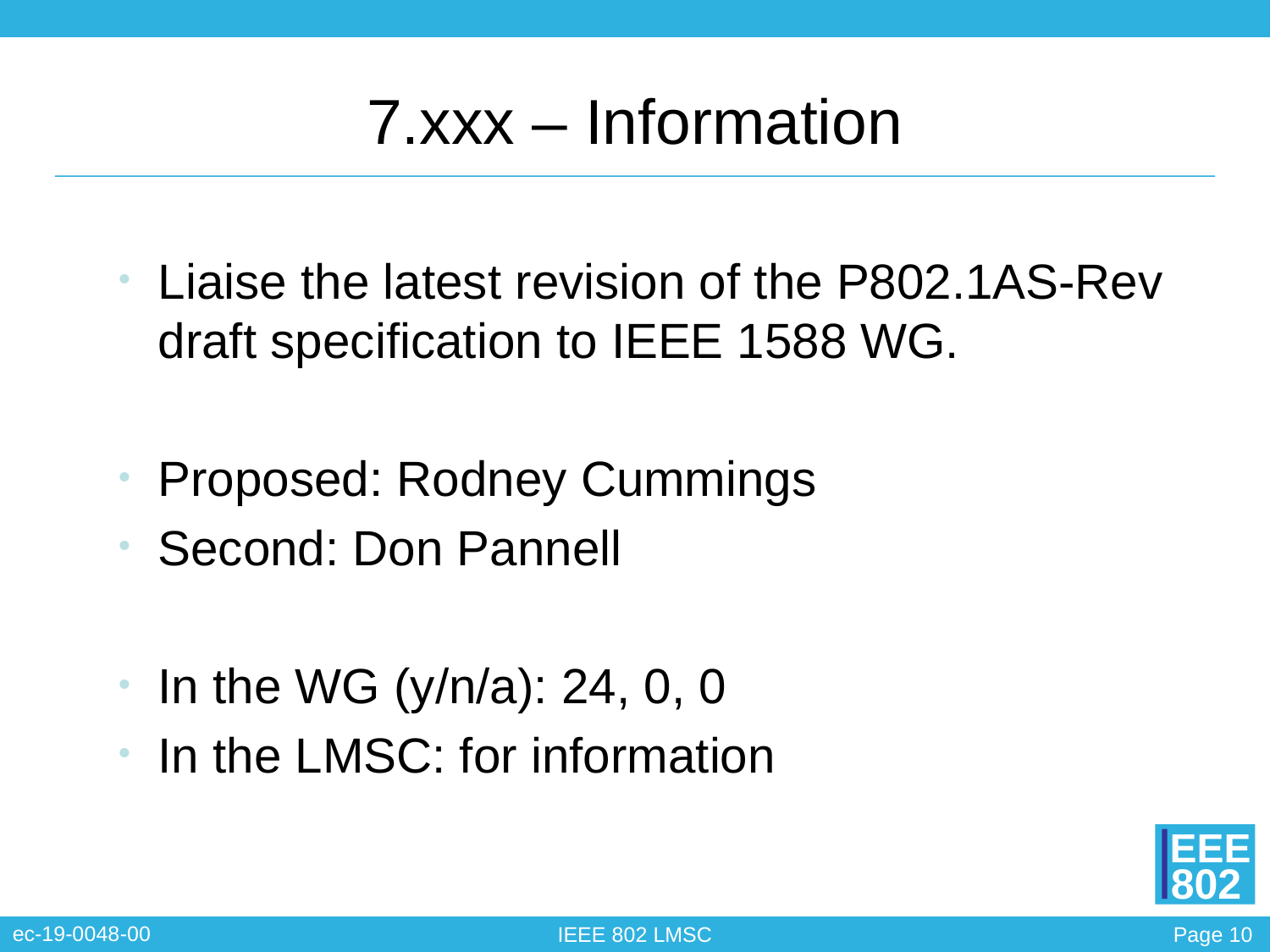

# 7.xxx – Information
Liaise the latest revision of the P802.1AS-Rev draft specification to IEEE 1588 WG.

Proposed: Rodney Cummings
Second: Don Pannell

In the WG (y/n/a): 24, 0, 0
In the LMSC: for information